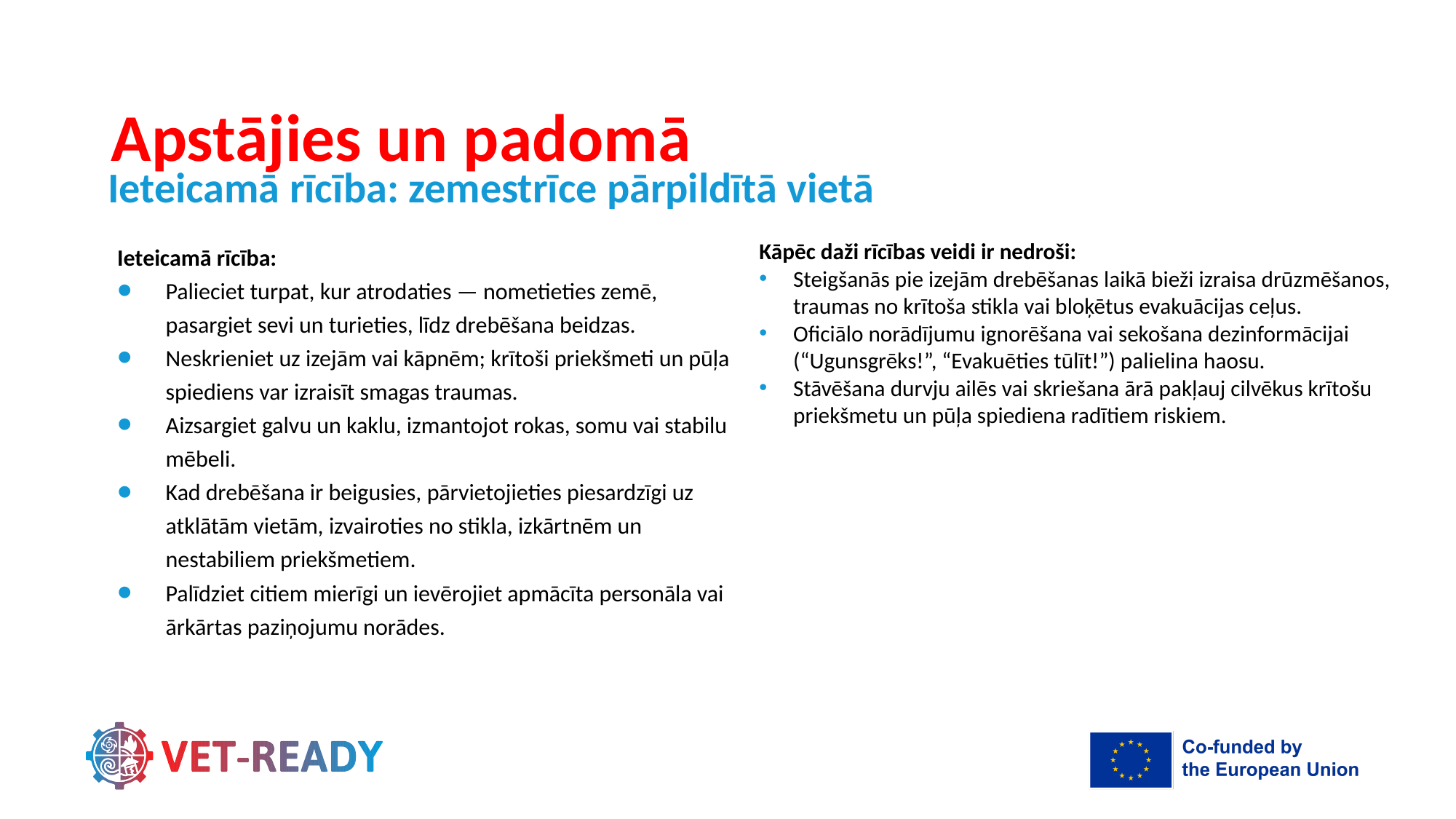

# Apstājies un padomā
Ieteicamā rīcība: zemestrīce pārpildītā vietā
Ieteicamā rīcība:
Palieciet turpat, kur atrodaties — nometieties zemē, pasargiet sevi un turieties, līdz drebēšana beidzas.
Neskrieniet uz izejām vai kāpnēm; krītoši priekšmeti un pūļa spiediens var izraisīt smagas traumas.
Aizsargiet galvu un kaklu, izmantojot rokas, somu vai stabilu mēbeli.
Kad drebēšana ir beigusies, pārvietojieties piesardzīgi uz atklātām vietām, izvairoties no stikla, izkārtnēm un nestabiliem priekšmetiem.
Palīdziet citiem mierīgi un ievērojiet apmācīta personāla vai ārkārtas paziņojumu norādes.
Kāpēc daži rīcības veidi ir nedroši:
Steigšanās pie izejām drebēšanas laikā bieži izraisa drūzmēšanos, traumas no krītoša stikla vai bloķētus evakuācijas ceļus.
Oficiālo norādījumu ignorēšana vai sekošana dezinformācijai (“Ugunsgrēks!”, “Evakuēties tūlīt!”) palielina haosu.
Stāvēšana durvju ailēs vai skriešana ārā pakļauj cilvēkus krītošu priekšmetu un pūļa spiediena radītiem riskiem.